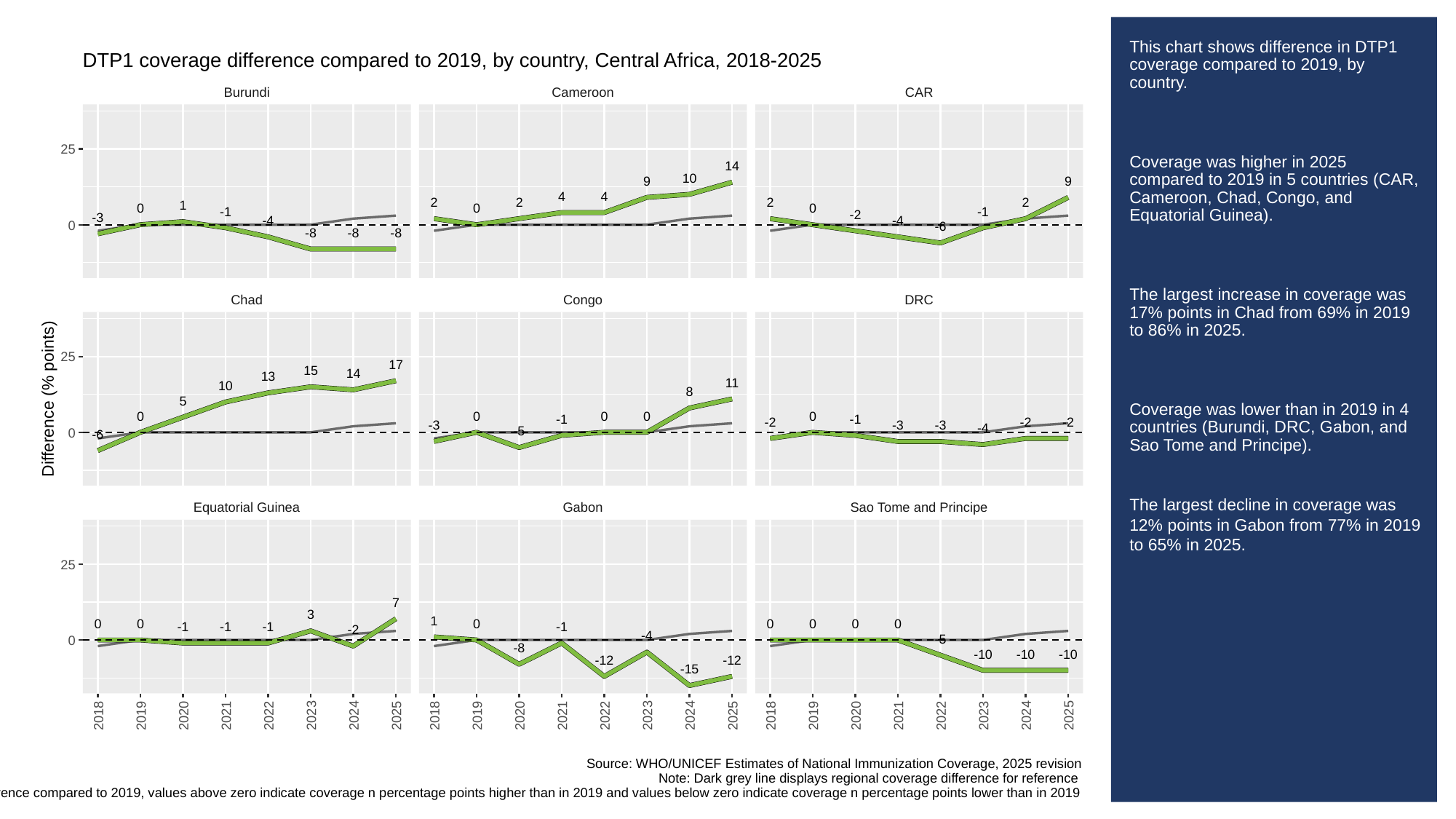

# This chart shows difference in DTP1 coverage compared to 2019, by country.

Coverage was higher in 2025 compared to 2019 in 5 countries (CAR, Cameroon, Chad, Congo, and Equatorial Guinea).

The largest increase in coverage was 17% points in Chad from 69% in 2019 to 86% in 2025.

Coverage was lower than in 2019 in 4 countries (Burundi, DRC, Gabon, and Sao Tome and Principe).

The largest decline in coverage was 12% points in Gabon from 77% in 2019 to 65% in 2025.

DTP1 coverage difference compared to 2019, by country, Central Africa, 2018-2025
Burundi
Cameroon
CAR

25

14
10
9
9

4
4
2
2
2
2

1
0
0
0
-1
-1
-2
-3
-4
-4

0
-6

-8
-8
-8

Chad
Congo
DRC

25

17
15
14
13
11
10

8
Difference (% points)

5

0
0
0
0
0
-1
-1
-2
-2
-2
-3
-3
-3
-4

-5
0
-6

Equatorial Guinea
Gabon
Sao Tome and Principe

25

7

3
1
0
0
0
0
0
0
0

-1
-1
-1
-1
-2
-4

-5
0

-8
-10
-10
-10
-12
-12
-15

2018
2019
2020
2021
2022
2023
2024
2025
2018
2019
2020
2021
2022
2023
2024
2025
2018
2019
2020
2021
2022
2023
2024
2025
Source: WHO/UNICEF Estimates of National Immunization Coverage, 2025 revision
Note: Dark grey line displays regional coverage difference for reference
When looking at coverage difference compared to 2019, values above zero indicate coverage n percentage points higher than in 2019 and values below zero indicate coverage n percentage points lower than in 2019